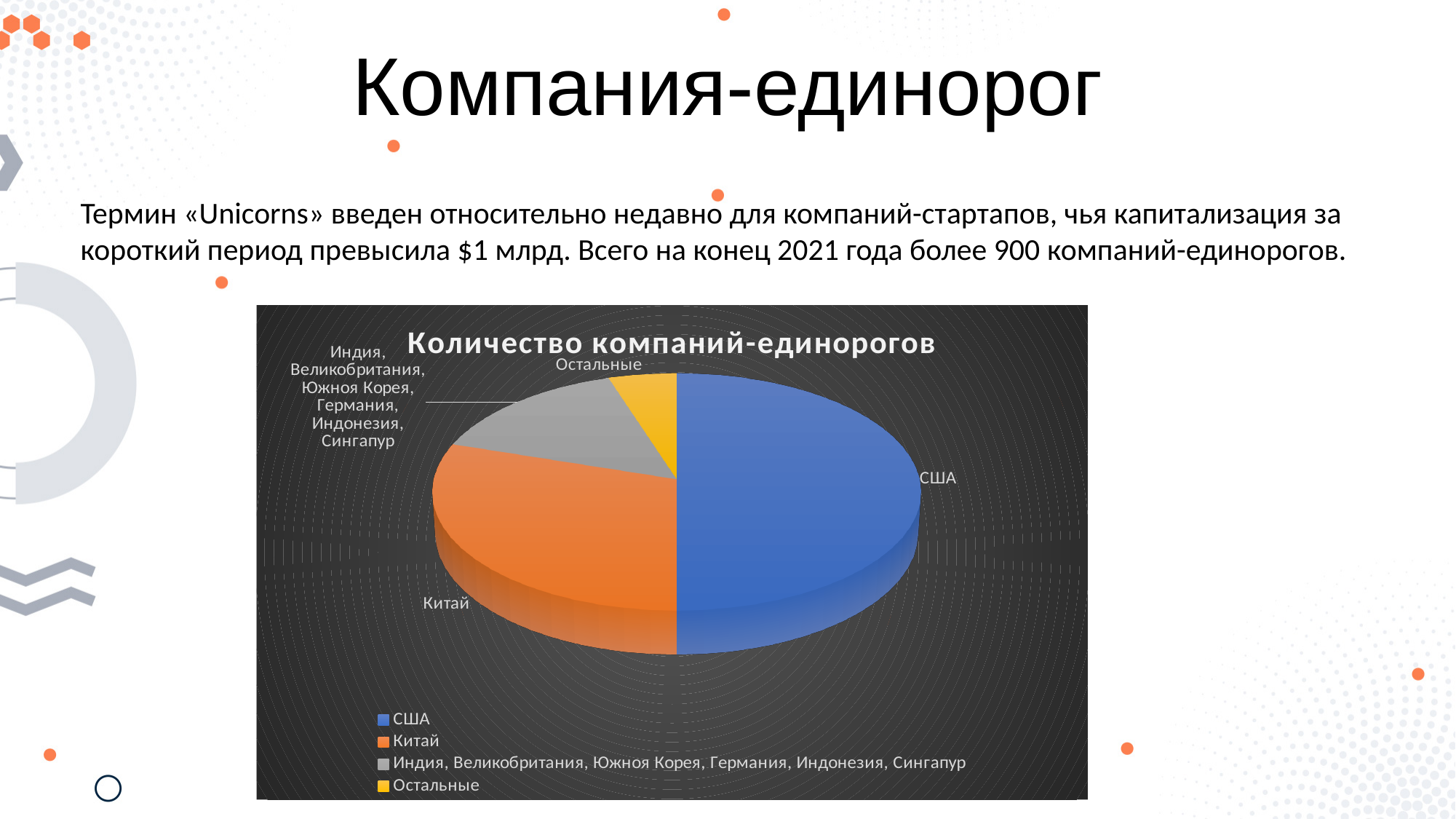

# Компания-единорог
Термин «Unicorns» введен относительно недавно для компаний-стартапов, чья капитализация за короткий период превысила $1 млрд. Всего на конец 2021 года более 900 компаний-единорогов.

[unsupported chart]